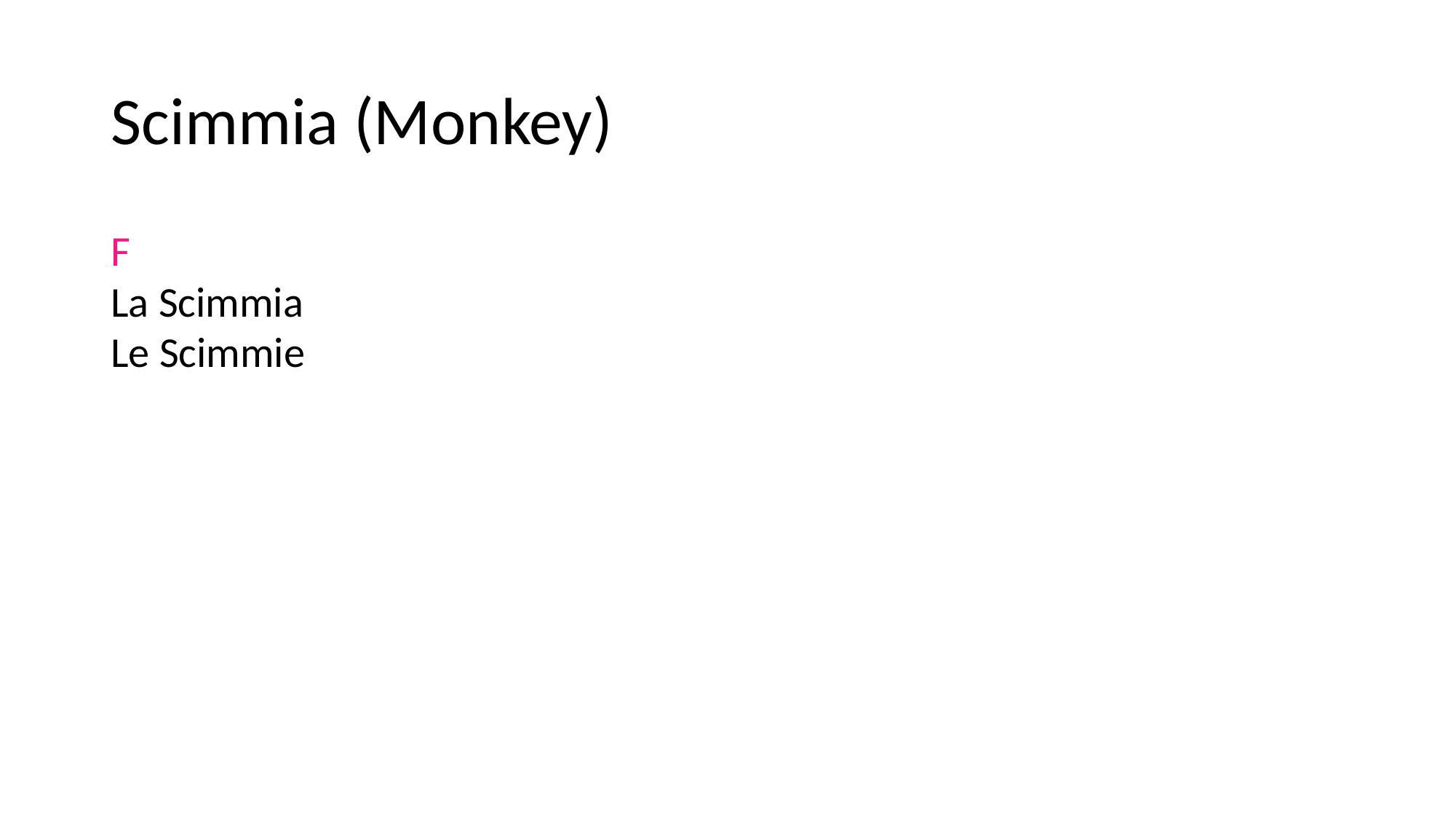

# Scimmia (Monkey)
F
La Scimmia
Le Scimmie